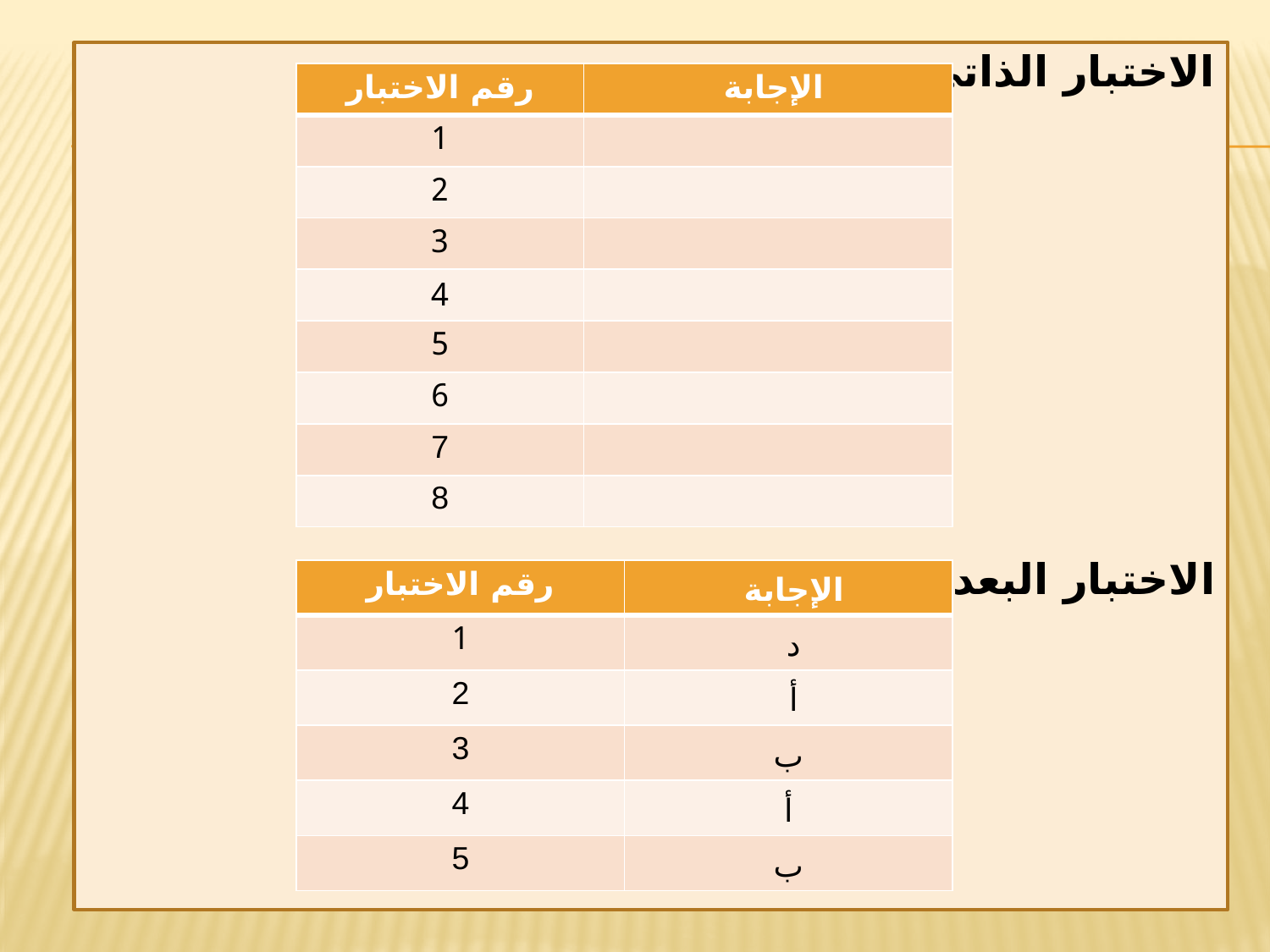

الاختبار الذاتي:

الاختبار البعدي:

| رقم الاختبار | الإجابة |
| --- | --- |
| 1 |  |
| 2 |  |
| 3 |  |
| 4 |  |
| 5 |  |
| 6 |  |
| 7 |  |
| 8 |  |
| رقم الاختبار | الإجابة |
| --- | --- |
| 1 | د |
| 2 | أ |
| 3 | ب |
| 4 | أ |
| 5 | ب |